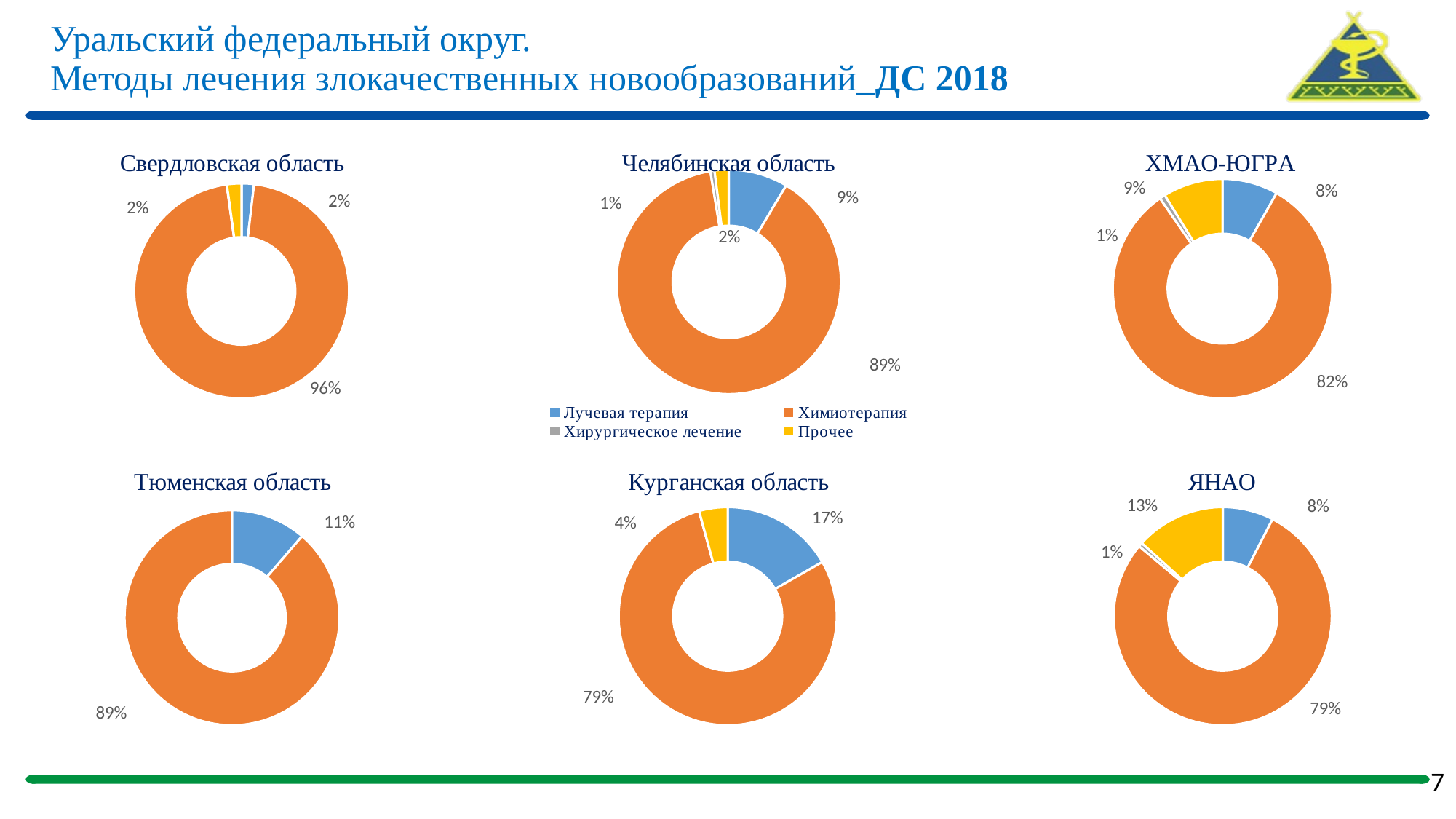

# Уральский федеральный округ. Методы лечения злокачественных новообразований_ДС 2018

### Chart: Челябинская область

| Category | Челябинская область |
|---|---|
| Лучевая терапия | 1881.0 |
| Химиотерапия | 19504.0 |
| Хирургическое лечение | 131.0 |
| Прочее | 444.0 |

### Chart: ХМАО-ЮГРА

| Category | ХМАО-ЮГРА |
|---|---|
| Лучевая терапия | 596.0 |
| Химиотерапия | 5967.0 |
| Хирургическое лечение | 60.0 |
| Прочее | 640.0 |

### Chart: Свердловская область

| Category | Свердловская область |
|---|---|
| Лучевая терапия | 522.0 |
| Химиотерапия | 26952.0 |
| Хирургическое лечение | 9.0 |
| Прочее | 616.0 |

### Chart: Тюменская область

| Category | Тюменская область |
|---|---|
| Лучевая терапия | 575.0 |
| Химиотерапия | 4511.0 |
| Хирургическое лечение | None |
| Прочее | None |

### Chart: Курганская область

| Category | Курганская область |
|---|---|
| Лучевая терапия | 949.0 |
| Химиотерапия | 4484.0 |
| Хирургическое лечение | 1.0 |
| Прочее | 240.0 |

### Chart: ЯНАО

| Category | ЯНАО |
|---|---|
| Лучевая терапия | 76.0 |
| Химиотерапия | 790.0 |
| Хирургическое лечение | 6.0 |
| Прочее | 134.0 |
7